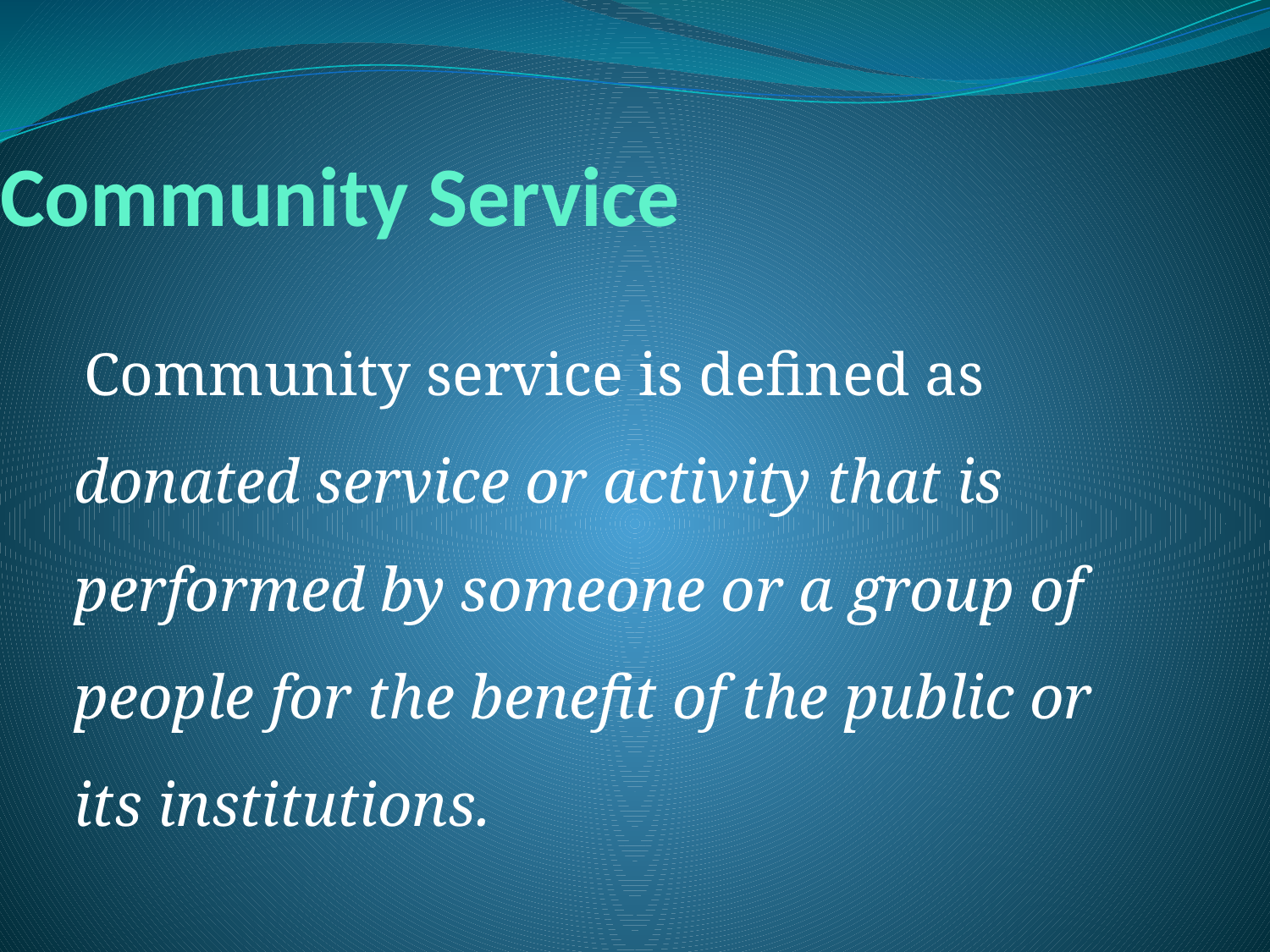

# Community Service
 Community service is defined as donated service or activity that is performed by someone or a group of people for the benefit of the public or its institutions.